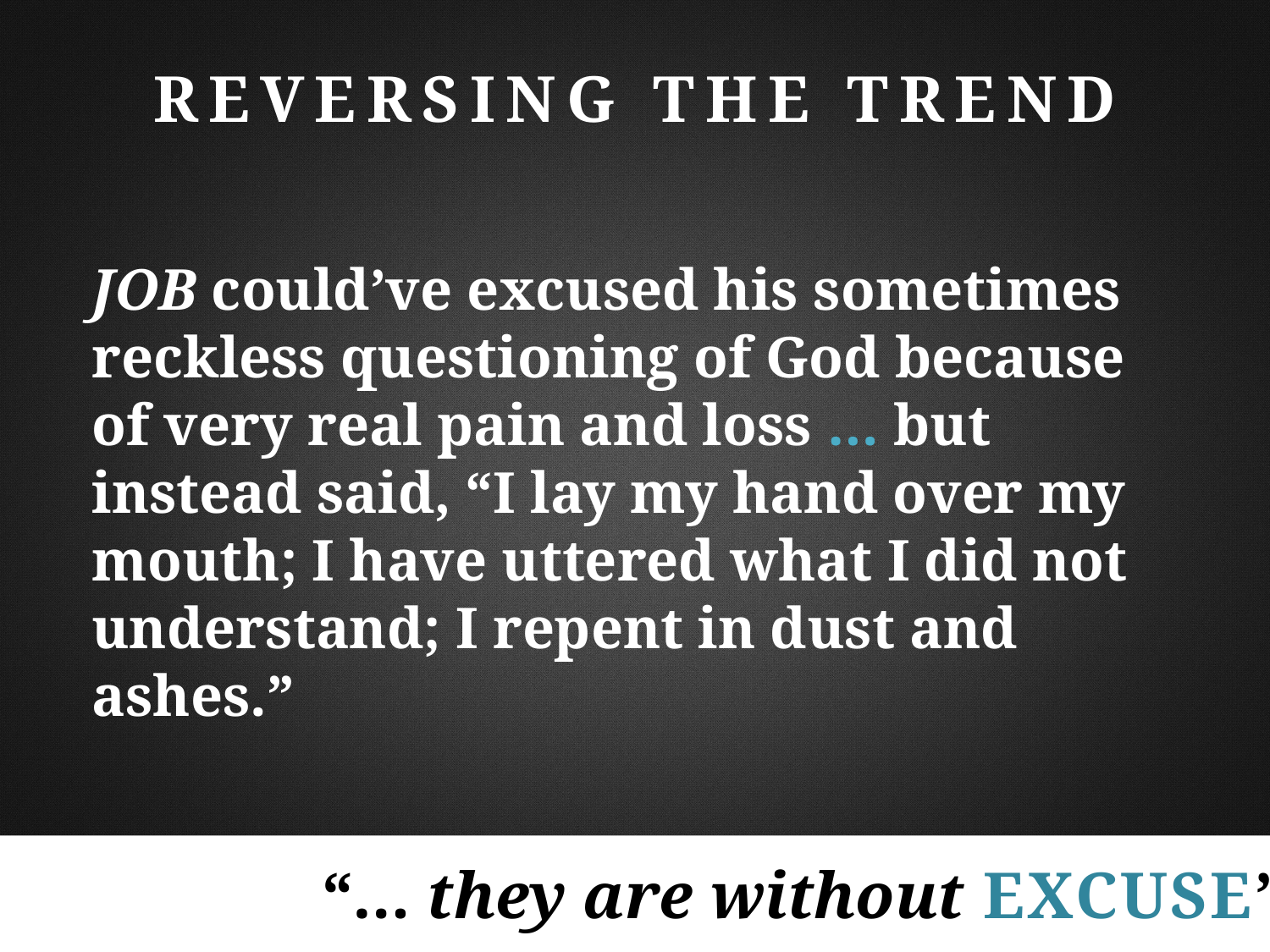

Reversing the Trend

Job could’ve excused his sometimes reckless questioning of God because of very real pain and loss … but instead said, “I lay my hand over my mouth; I have uttered what I did not understand; I repent in dust and ashes.”

“… they are without excuse”